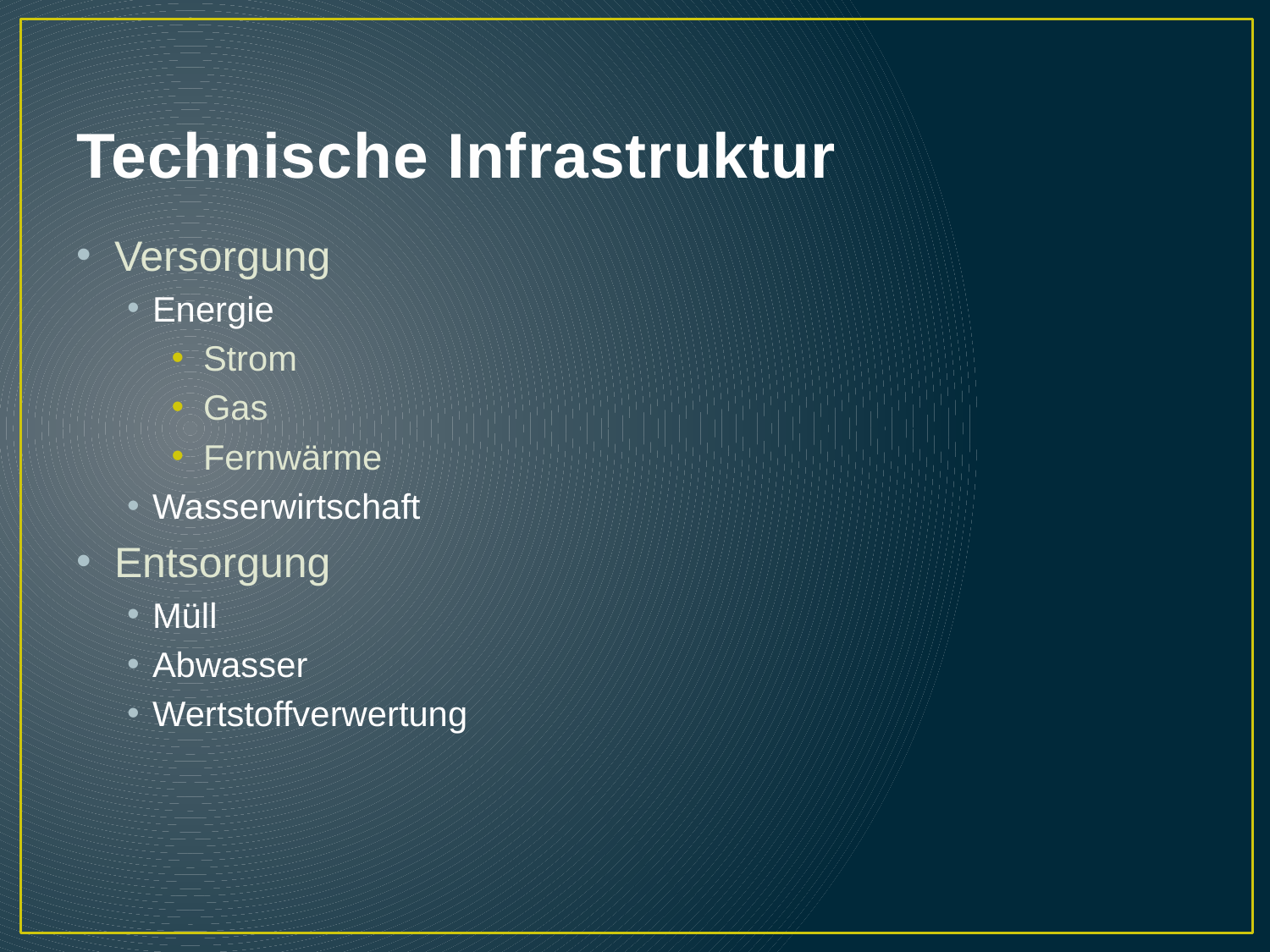

# Technische Infrastruktur
Versorgung
Energie
Strom
Gas
Fernwärme
Wasserwirtschaft
Entsorgung
Müll
Abwasser
Wertstoffverwertung